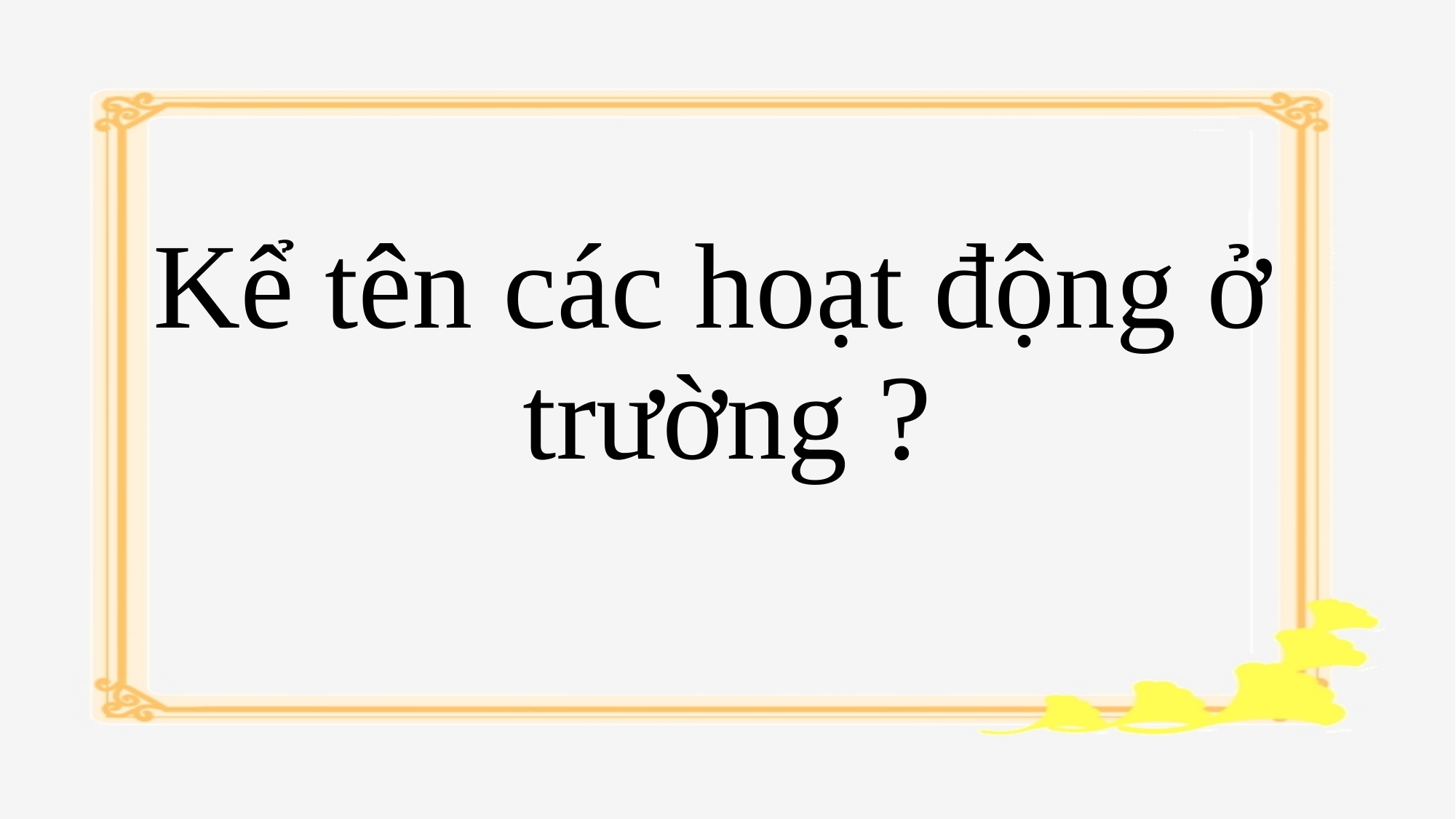

#
   Kể tên các hoạt động ở   trường ?